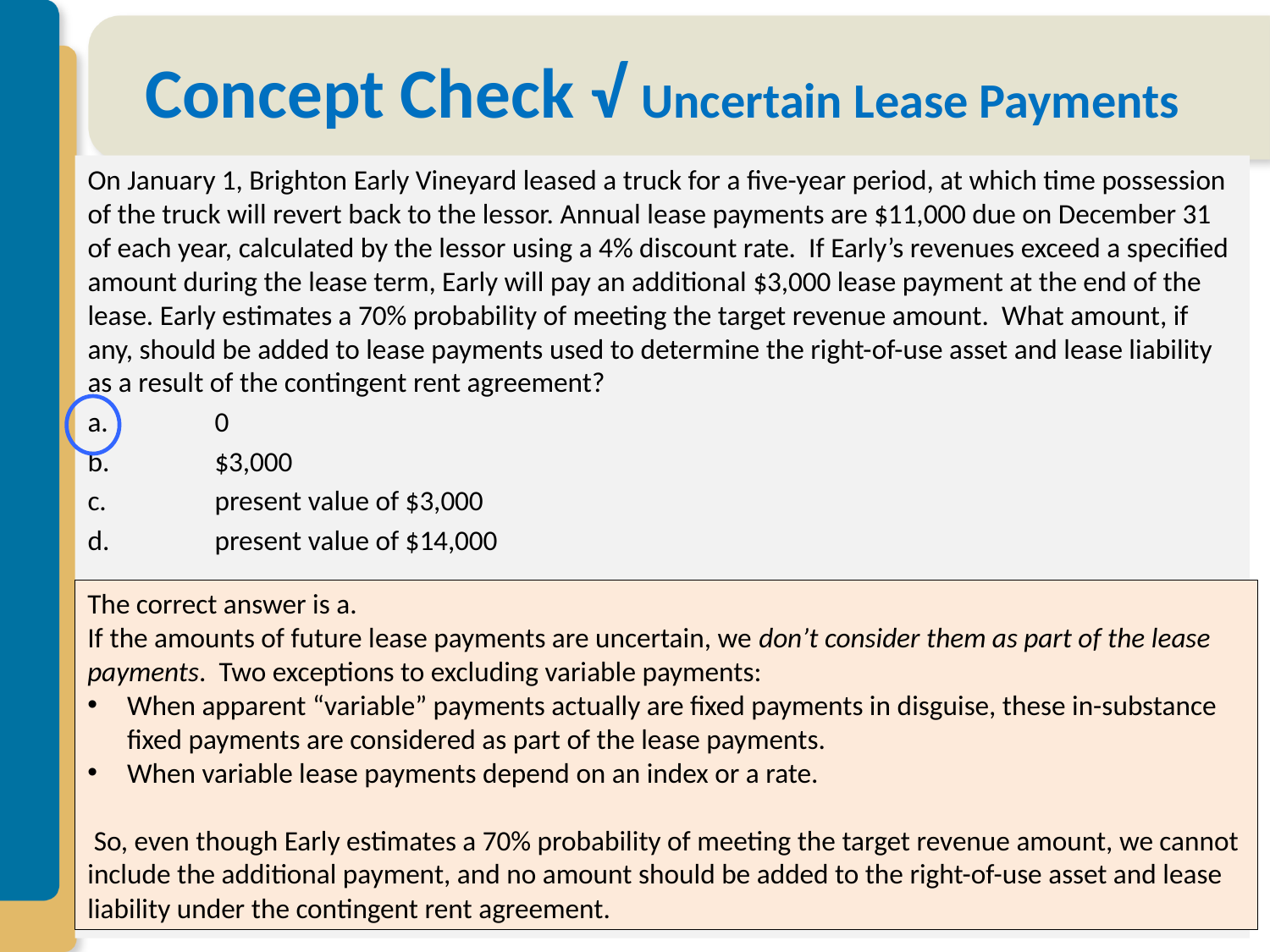

# Concept Check √ Uncertain Lease Payments
On January 1, Brighton Early Vineyard leased a truck for a five-year period, at which time possession of the truck will revert back to the lessor. Annual lease payments are $11,000 due on December 31 of each year, calculated by the lessor using a 4% discount rate.  If Early’s revenues exceed a specified amount during the lease term, Early will pay an additional $3,000 lease payment at the end of the lease. Early estimates a 70% probability of meeting the target revenue amount.  What amount, if any, should be added to lease payments used to determine the right-of-use asset and lease liability as a result of the contingent rent agreement?
a.	0
b.	$3,000
c.	present value of $3,000
d.	present value of $14,000

The correct answer is a.
If the amounts of future lease payments are uncertain, we don’t consider them as part of the lease payments.  Two exceptions to excluding variable payments:
When apparent “variable” payments actually are fixed payments in disguise, these in-substance fixed payments are considered as part of the lease payments.
When variable lease payments depend on an index or a rate.

 So, even though Early estimates a 70% probability of meeting the target revenue amount, we cannot include the additional payment, and no amount should be added to the right-of-use asset and lease liability under the contingent rent agreement.